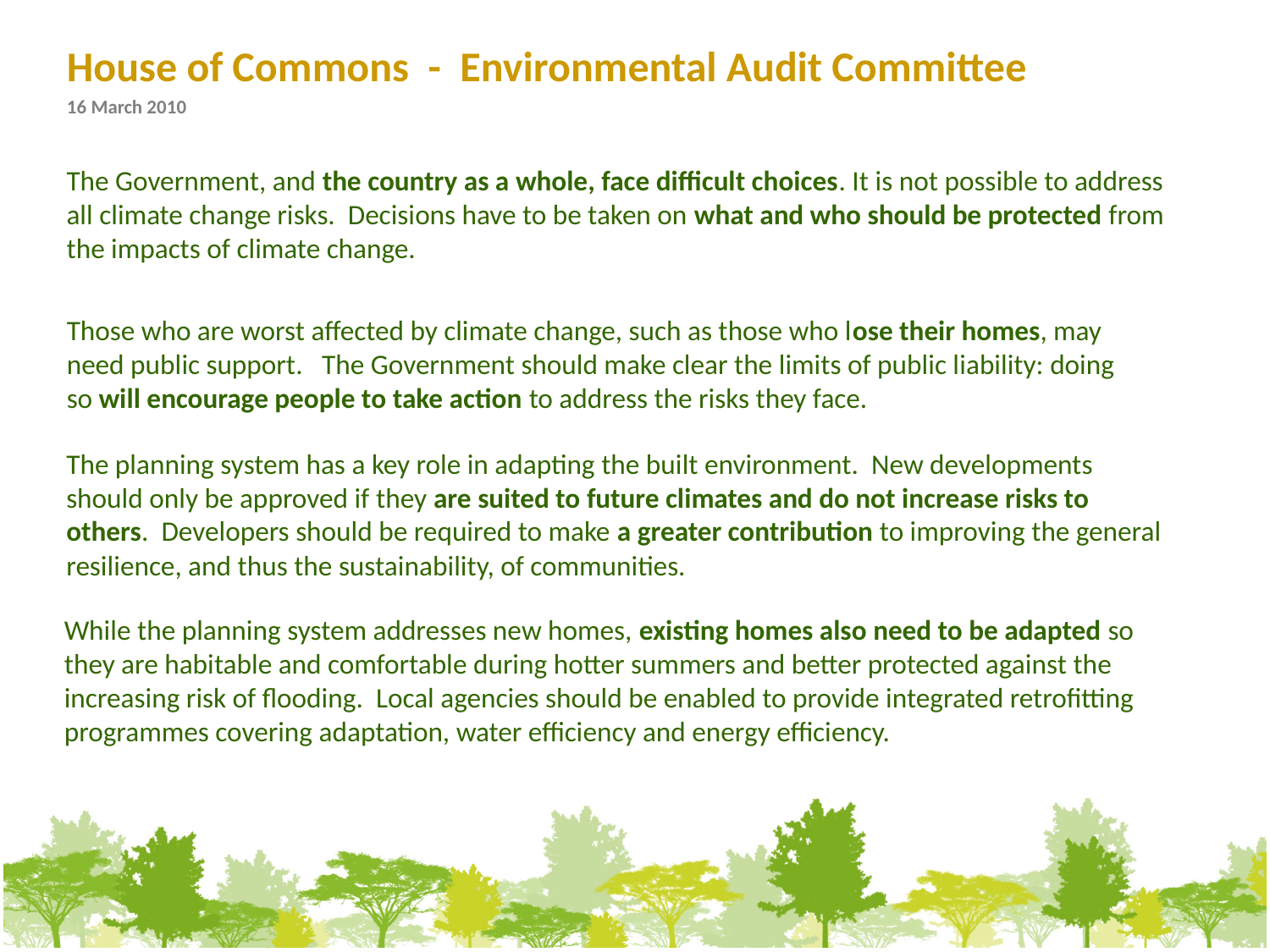

House of Commons  -  Environmental Audit Committee
16 March 2010
The Government, and the country as a whole, face difficult choices. It is not possible to address all climate change risks.  Decisions have to be taken on what and who should be protected from the impacts of climate change.

Those who are worst affected by climate change, such as those who lose their homes, may need public support.   The Government should make clear the limits of public liability: doing so will encourage people to take action to address the risks they face.
The planning system has a key role in adapting the built environment.  New developments should only be approved if they are suited to future climates and do not increase risks to others.  Developers should be required to make a greater contribution to improving the general resilience, and thus the sustainability, of communities.
While the planning system addresses new homes, existing homes also need to be adapted so they are habitable and comfortable during hotter summers and better protected against the increasing risk of flooding.  Local agencies should be enabled to provide integrated retrofitting programmes covering adaptation, water efficiency and energy efficiency.